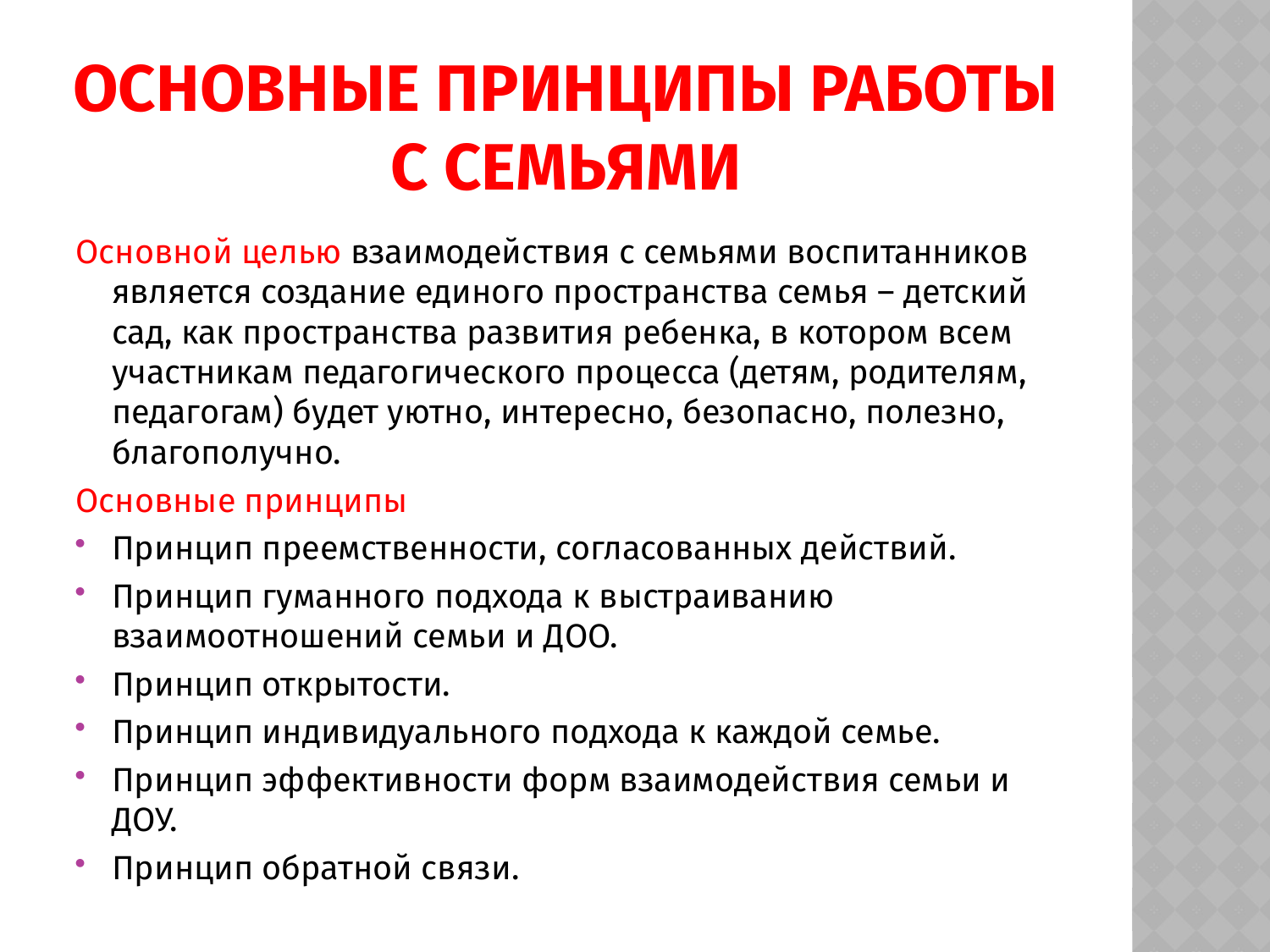

# Основные принципы работы с семьями
Основной целью взаимодействия с семьями воспитанников является создание единого пространства семья – детский сад, как пространства развития ребенка, в котором всем участникам педагогического процесса (детям, родителям, педагогам) будет уютно, интересно, безопасно, полезно, благополучно.
Основные принципы
Принцип преемственности, согласованных действий.
Принцип гуманного подхода к выстраиванию взаимоотношений семьи и ДОО.
Принцип открытости.
Принцип индивидуального подхода к каждой семье.
Принцип эффективности форм взаимодействия семьи и ДОУ.
Принцип обратной связи.